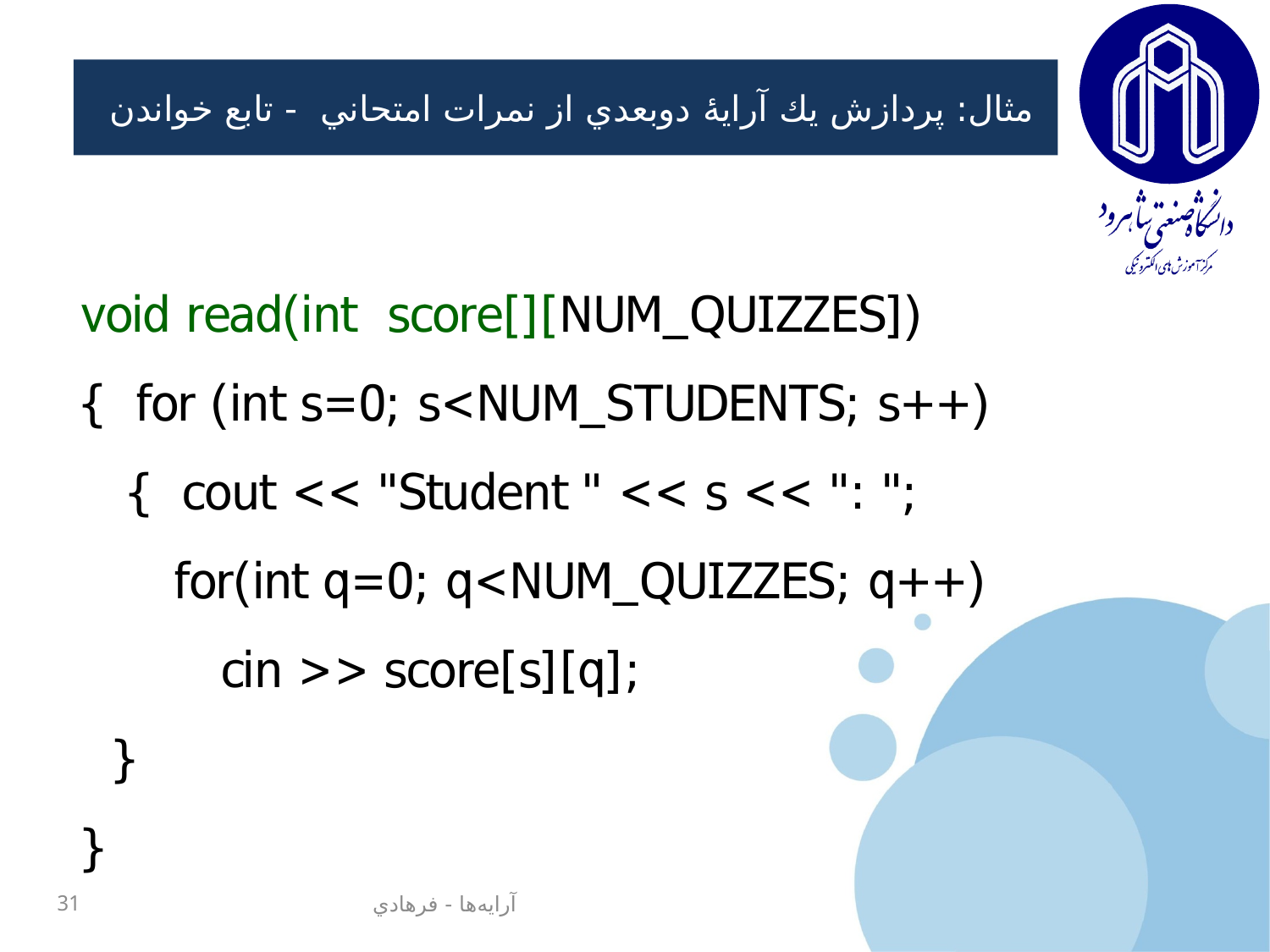

# مثال‌: پردازش يك آرايۀ دوبعدي از نمرات امتحاني  - تابع خواندن
void read(int  score[][NUM_QUIZZES])
{  for (int s=0; s<NUM_STUDENTS; s++)
   {  cout << "Student " << s << ": ";
      for(int q=0; q<NUM_QUIZZES; q++)
         cin >> score[s][q];
  }
}
31
آرايه‌ها - فرهادي